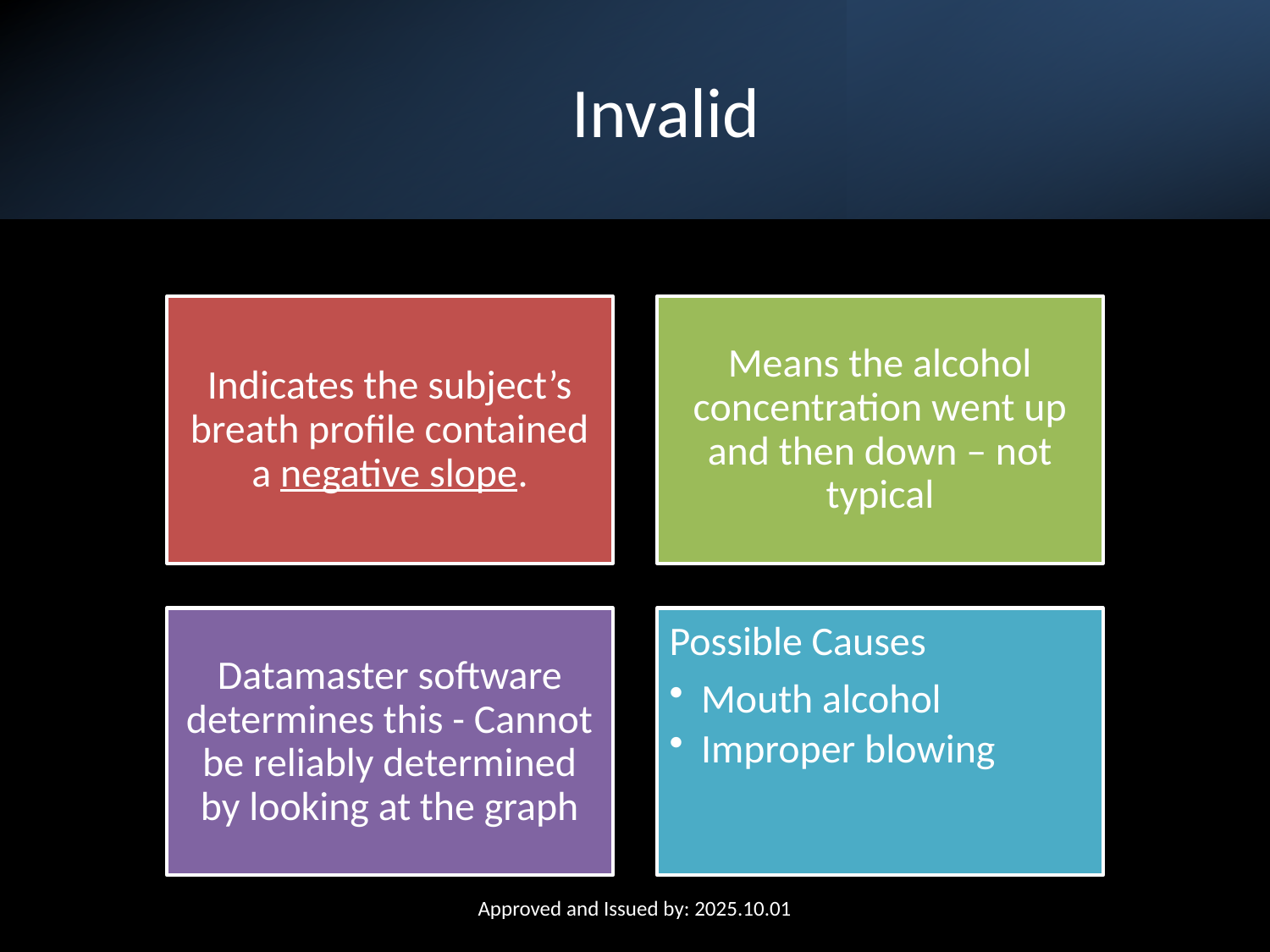

# Invalid
Indicates the subject’s breath profile contained a negative slope.
Means the alcohol concentration went up and then down – not typical
Datamaster software determines this - Cannot be reliably determined by looking at the graph
Possible Causes
Mouth alcohol
Improper blowing
Approved and Issued by: 2025.10.01